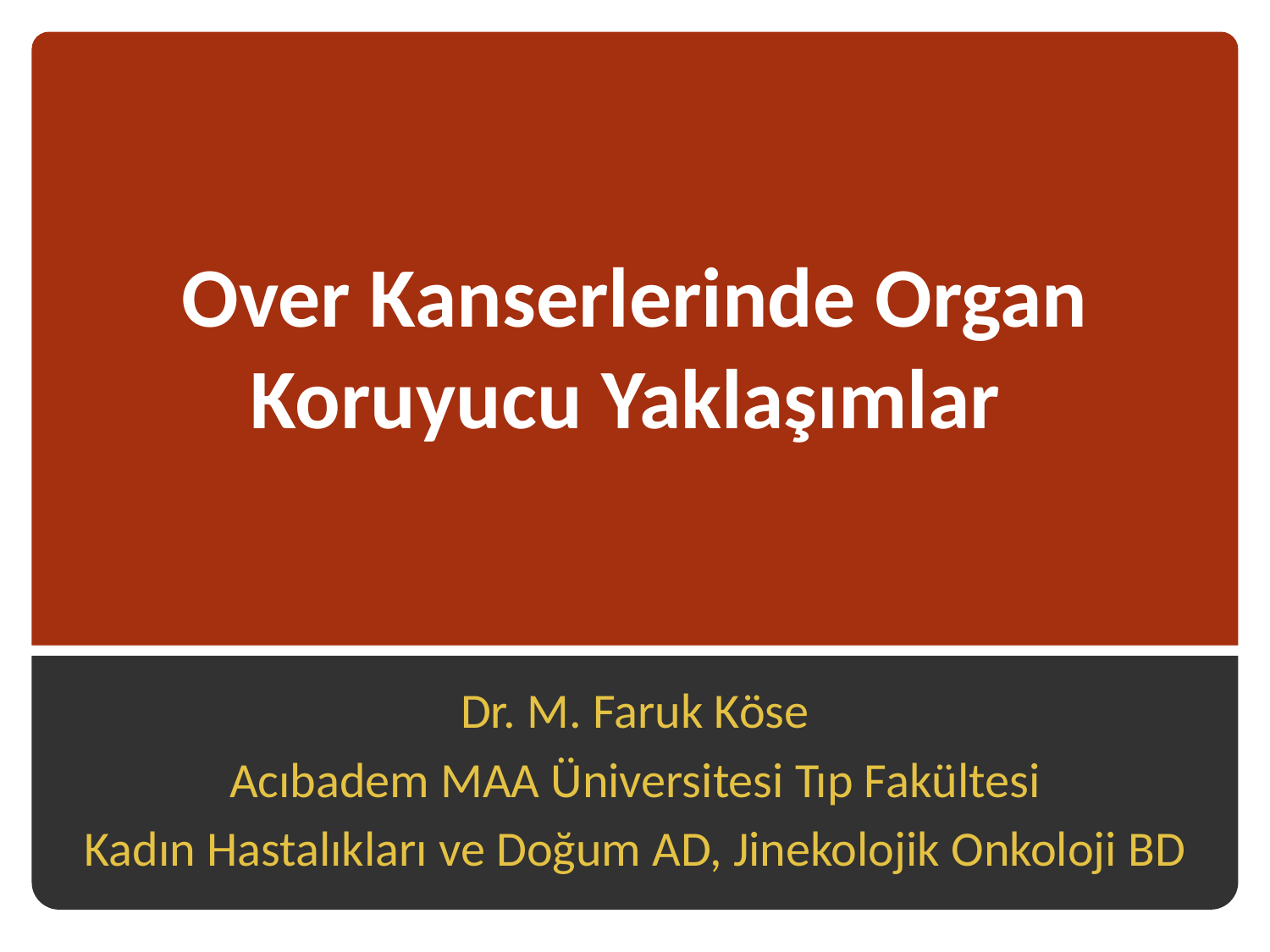

# Over Kanserlerinde Organ Koruyucu Yaklaşımlar
Dr. M. Faruk Köse
Acıbadem MAA Üniversitesi Tıp Fakültesi
Kadın Hastalıkları ve Doğum AD, Jinekolojik Onkoloji BD